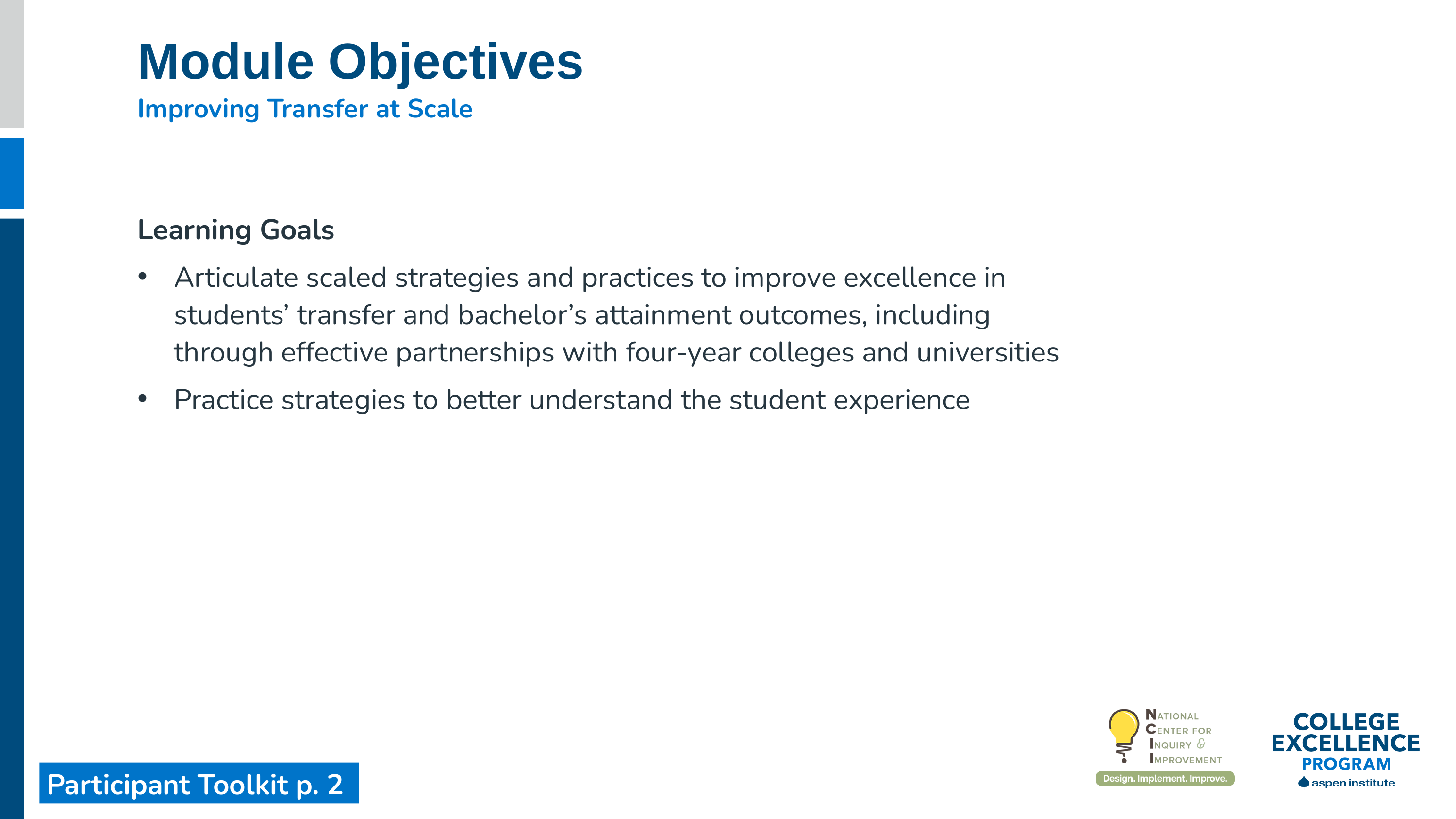

Module Objectives
Improving Transfer at Scale
Learning Goals
Articulate scaled strategies and practices to improve excellence in students’ transfer and bachelor’s attainment outcomes, including through effective partnerships with four-year colleges and universities
Practice strategies to better understand the student experience

Participant Toolkit p. 2